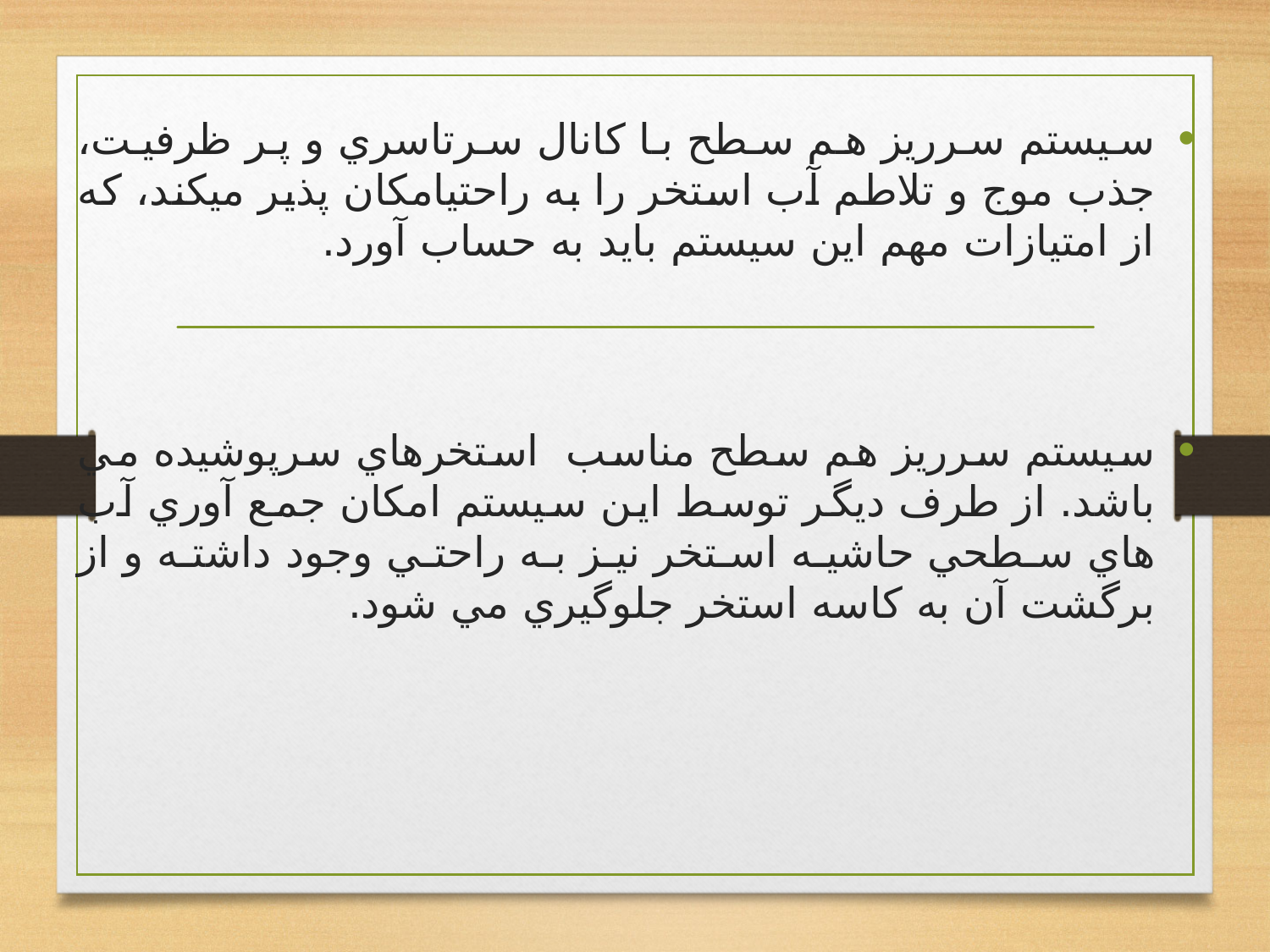

سيستم سرريز هم سطح با كانال سرتاسري و پر ظرفيت، جذب موج و تلاطم آب استخر را به راحتيامكان پذير ميكند، كه از امتيازات مهم اين سيستم بايد به حساب آورد.

سيستم سرريز هم سطح مناسب  استخرهاي سرپوشيده مي باشد. از طرف ديگر توسط اين سيستم امكان جمع آوري آب هاي سطحي حاشيه استخر نيز به راحتي وجود داشته و از برگشت آن به كاسه استخر جلوگيري مي شود.